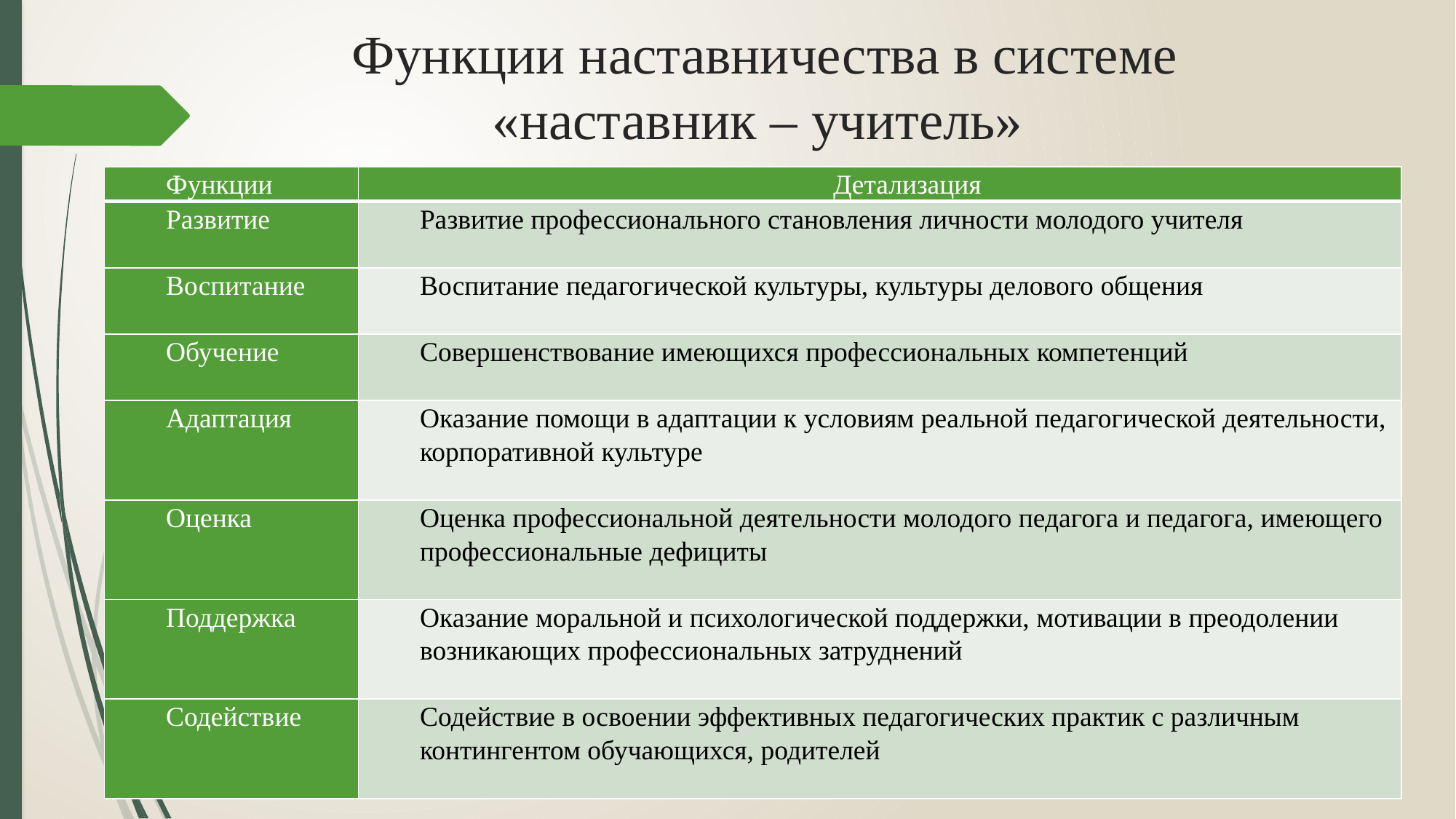

# Функции наставничества в системе «наставник – учитель»
| Функции | Детализация |
| --- | --- |
| Развитие | Развитие профессионального становления личности молодого учителя |
| Воспитание | Воспитание педагогической культуры, культуры делового общения |
| Обучение | Совершенствование имеющихся профессиональных компетенций |
| Адаптация | Оказание помощи в адаптации к условиям реальной педагогической деятельности, корпоративной культуре |
| Оценка | Оценка профессиональной деятельности молодого педагога и педагога, имеющего профессиональные дефициты |
| Поддержка | Оказание моральной и психологической поддержки, мотивации в преодолении возникающих профессиональных затруднений |
| Содействие | Содействие в освоении эффективных педагогических практик с различным контингентом обучающихся, родителей |